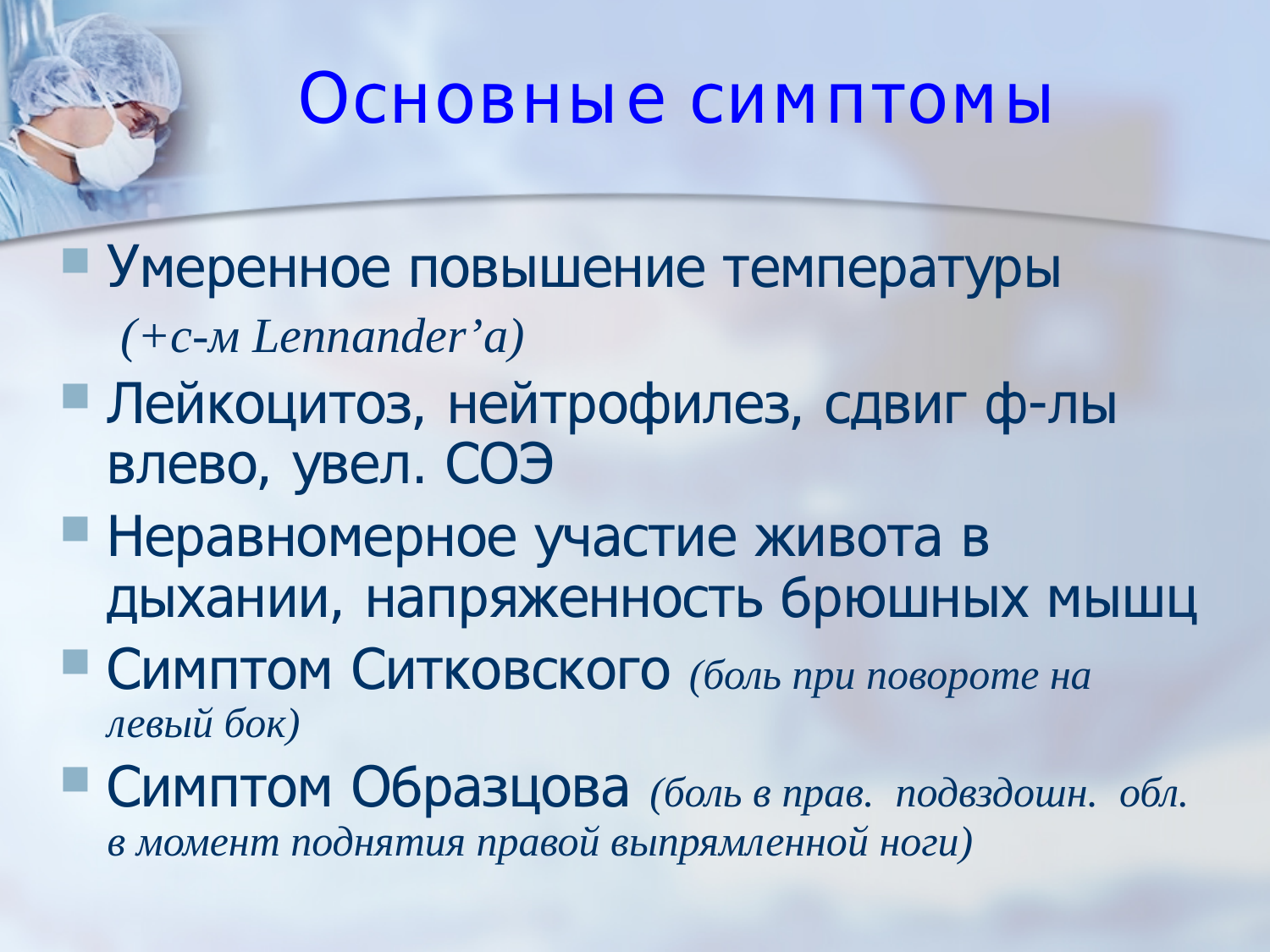

# Основные симптомы
Умеренное повышение температуры
     (+с-м Lennander’a)
Лейкоцитоз, нейтрофилез, сдвиг ф-лы влево, увел. СОЭ
Неравномерное участие живота в дыхании, напряженность брюшных мышц
Симптом Ситковского (боль при повороте на левый бок)
Симптом Образцова (боль в прав.  подвздошн.  обл. в момент поднятия правой выпрямленной ноги)